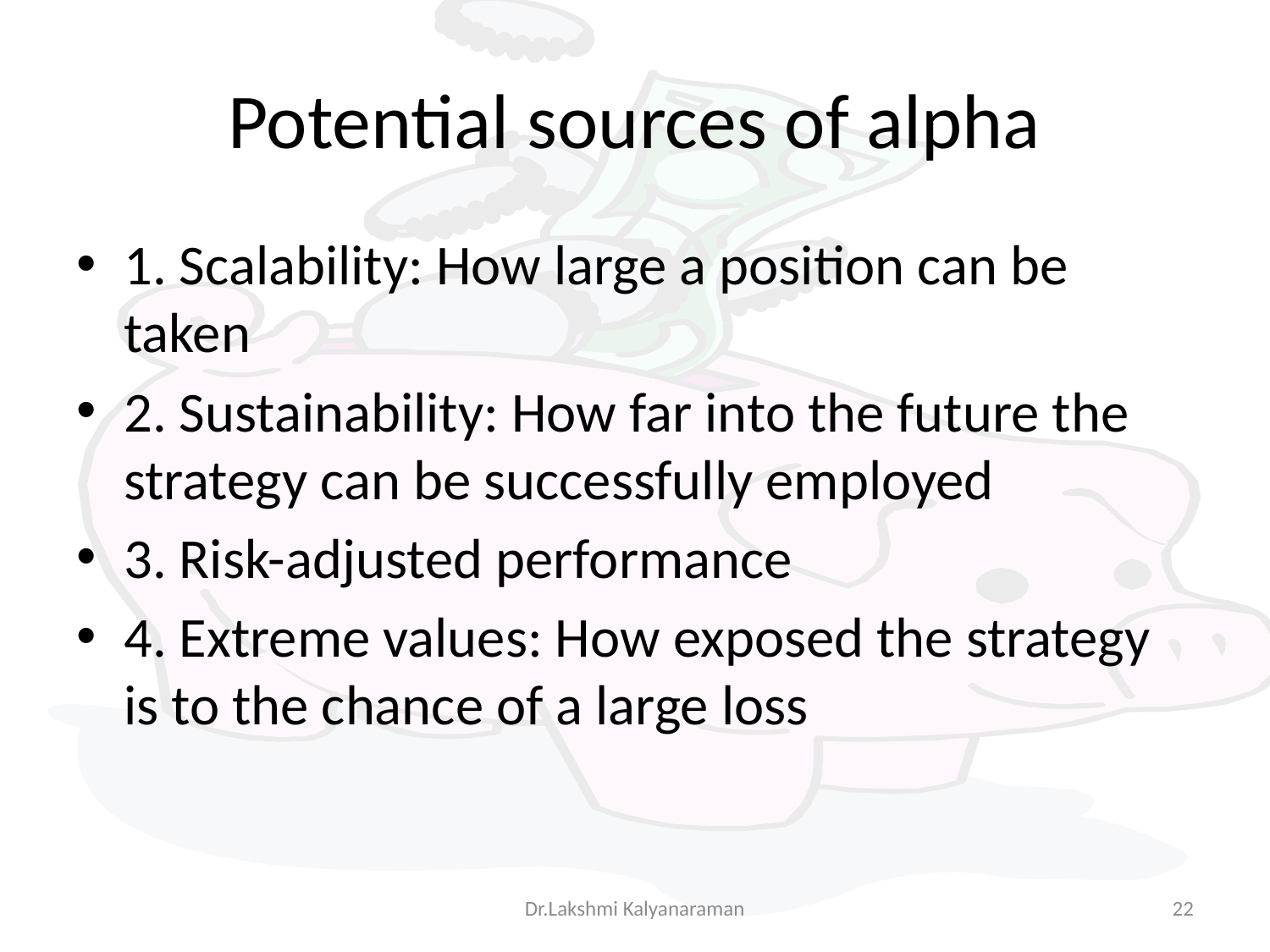

# Potential sources of alpha
1. Scalability: How large a position can be taken
2. Sustainability: How far into the future the strategy can be successfully employed
3. Risk-adjusted performance
4. Extreme values: How exposed the strategy is to the chance of a large loss
Dr.Lakshmi Kalyanaraman
22